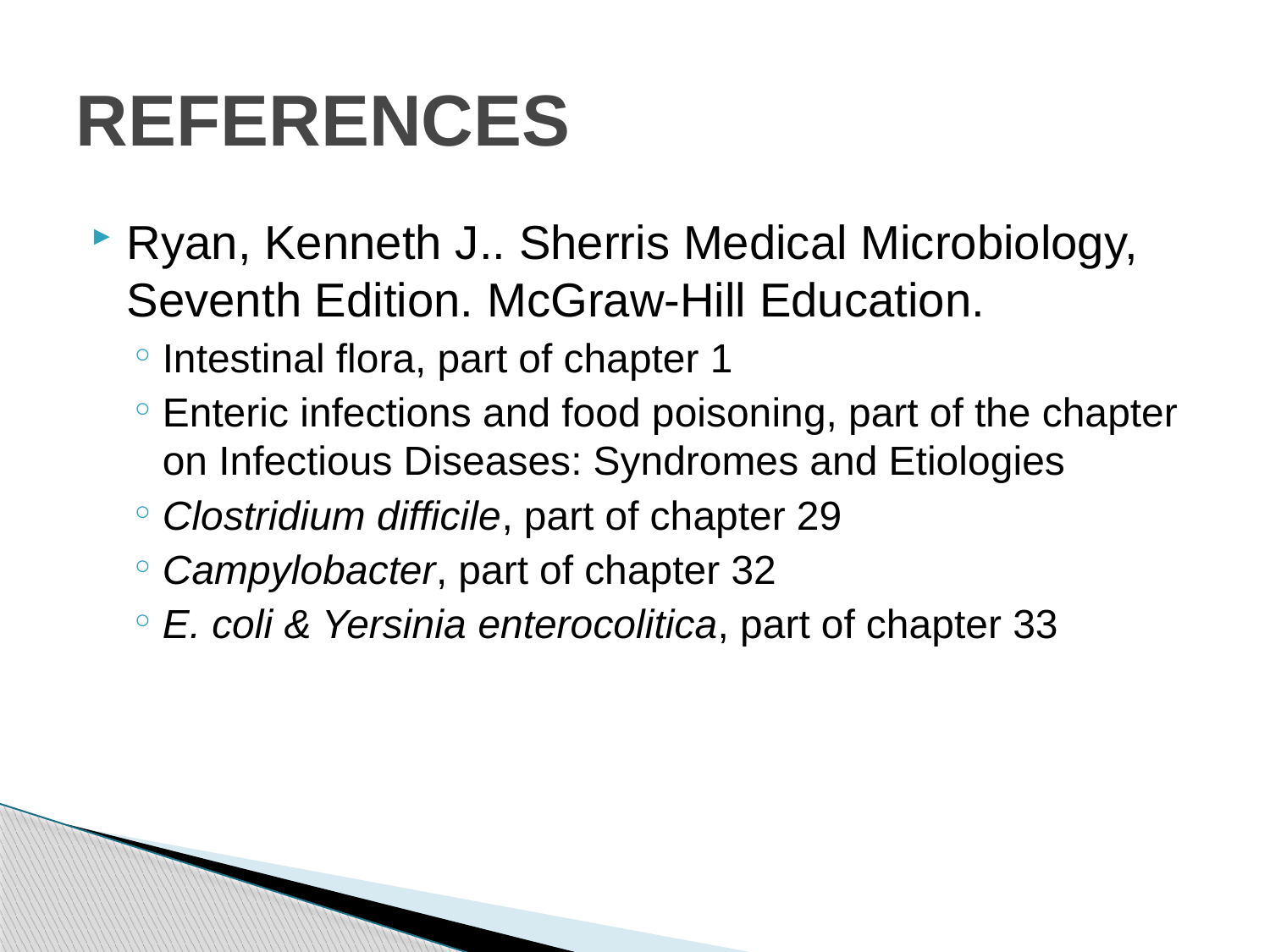

# REFERENCES
Ryan, Kenneth J.. Sherris Medical Microbiology, Seventh Edition. McGraw-Hill Education.
Intestinal flora, part of chapter 1
Enteric infections and food poisoning, part of the chapter on Infectious Diseases: Syndromes and Etiologies
Clostridium difficile, part of chapter 29
Campylobacter, part of chapter 32
E. coli & Yersinia enterocolitica, part of chapter 33